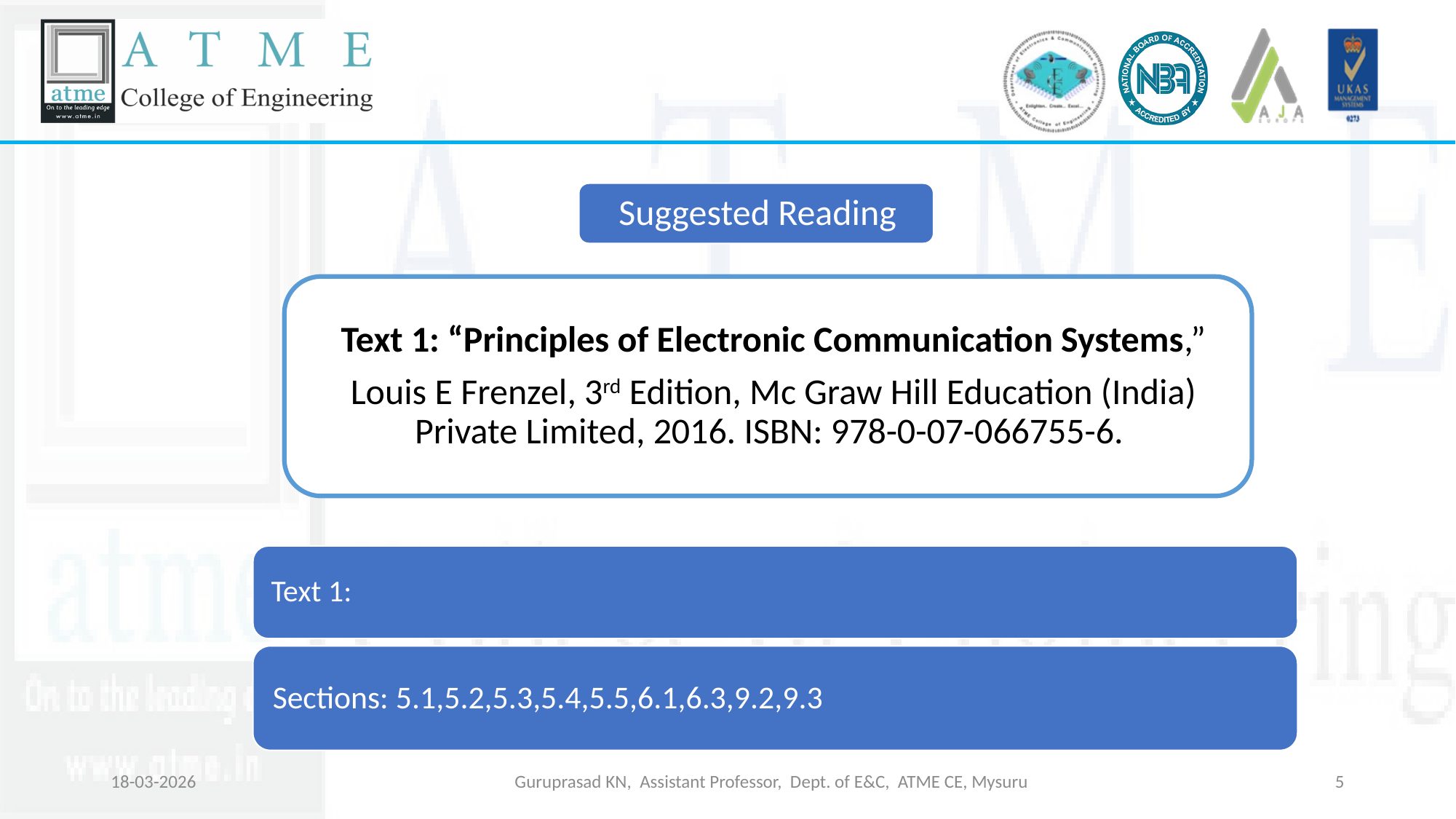

Suggested Reading
Text 1: “Principles of Electronic Communication Systems,”
Louis E Frenzel, 3rd Edition, Mc Graw Hill Education (India) Private Limited, 2016. ISBN: 978-0-07-066755-6.
Text 1:
Sections: 5.1,5.2,5.3,5.4,5.5,6.1,6.3,9.2,9.3
18-03-2026
Guruprasad KN,  Assistant Professor,  Dept. of E&C,  ATME CE, Mysuru
5